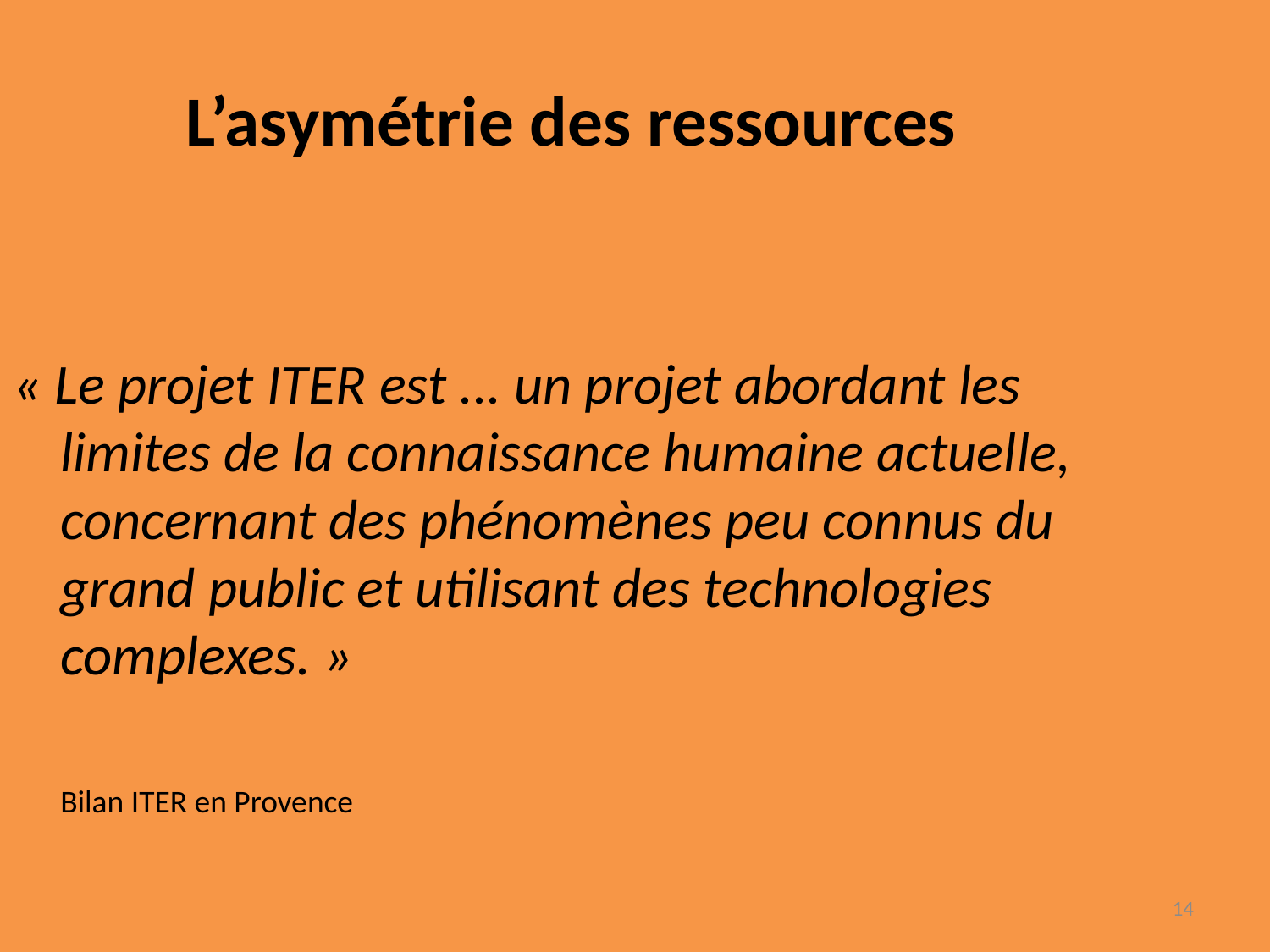

L’asymétrie des ressources

« Le projet ITER est ... un projet abordant les limites de la connaissance humaine actuelle, concernant des phénomènes peu connus du grand public et utilisant des technologies complexes. »

	Bilan ITER en Provence
14